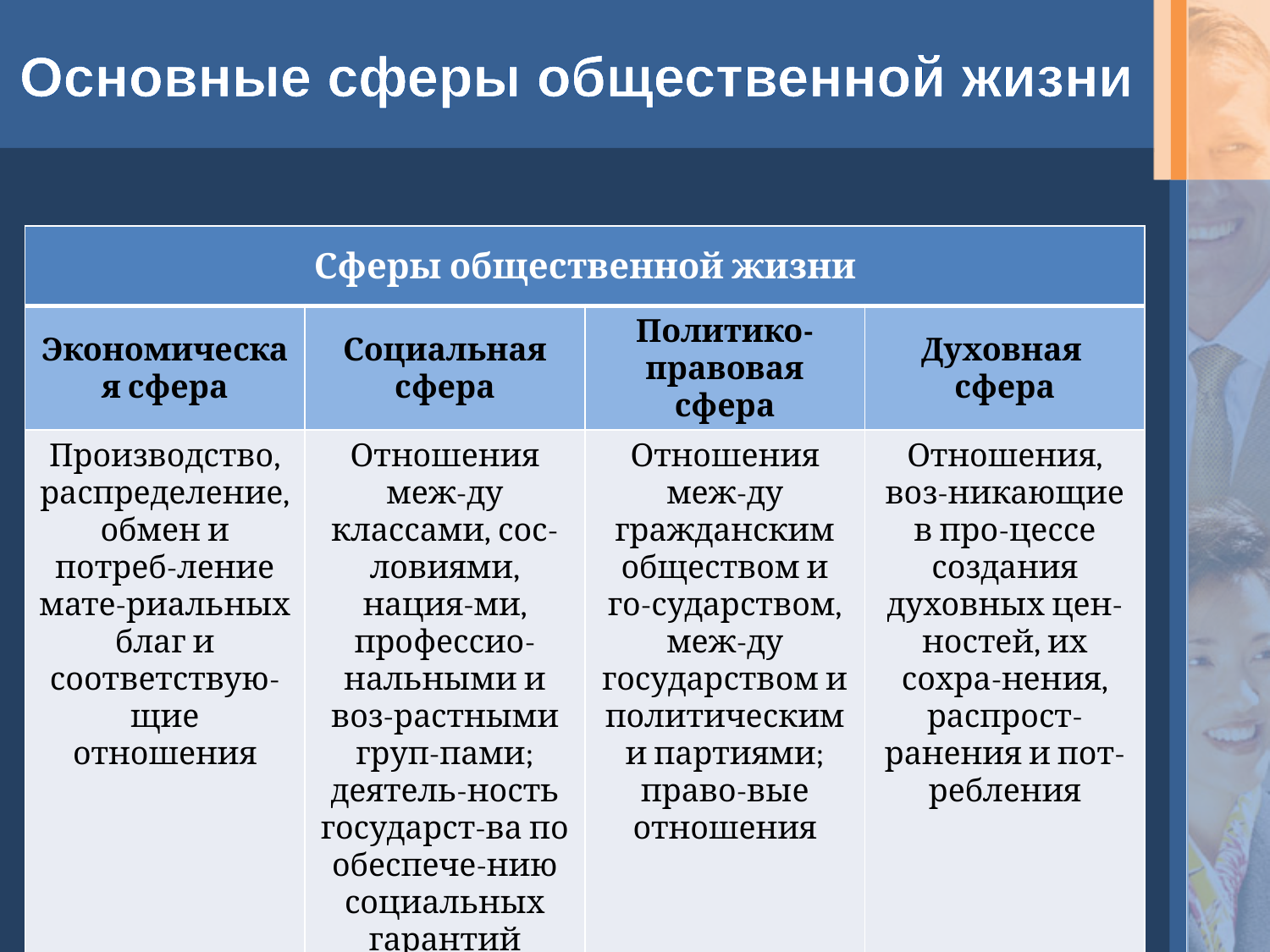

# Основные сферы общественной жизни
| Сферы общественной жизни |  |  |  |
| --- | --- | --- | --- |
| Экономическая сфера | Социальная сфера | Политико-правовая сфера | Духовная сфера |
| Производство, распределение, обмен и потреб-ление мате-риальных благ и соответствую-щие отношения | Отношения меж-ду классами, сос-ловиями, нация-ми, профессио-нальными и воз-растными груп-пами; деятель-ность государст-ва по обеспече-нию социальных гарантий | Отношения меж-ду гражданским обществом и го-сударством, меж-ду государством и политическими партиями; право-вые отношения | Отношения, воз-никающие в про-цессе создания духовных цен-ностей, их сохра-нения, распрост-ранения и пот-ребления |